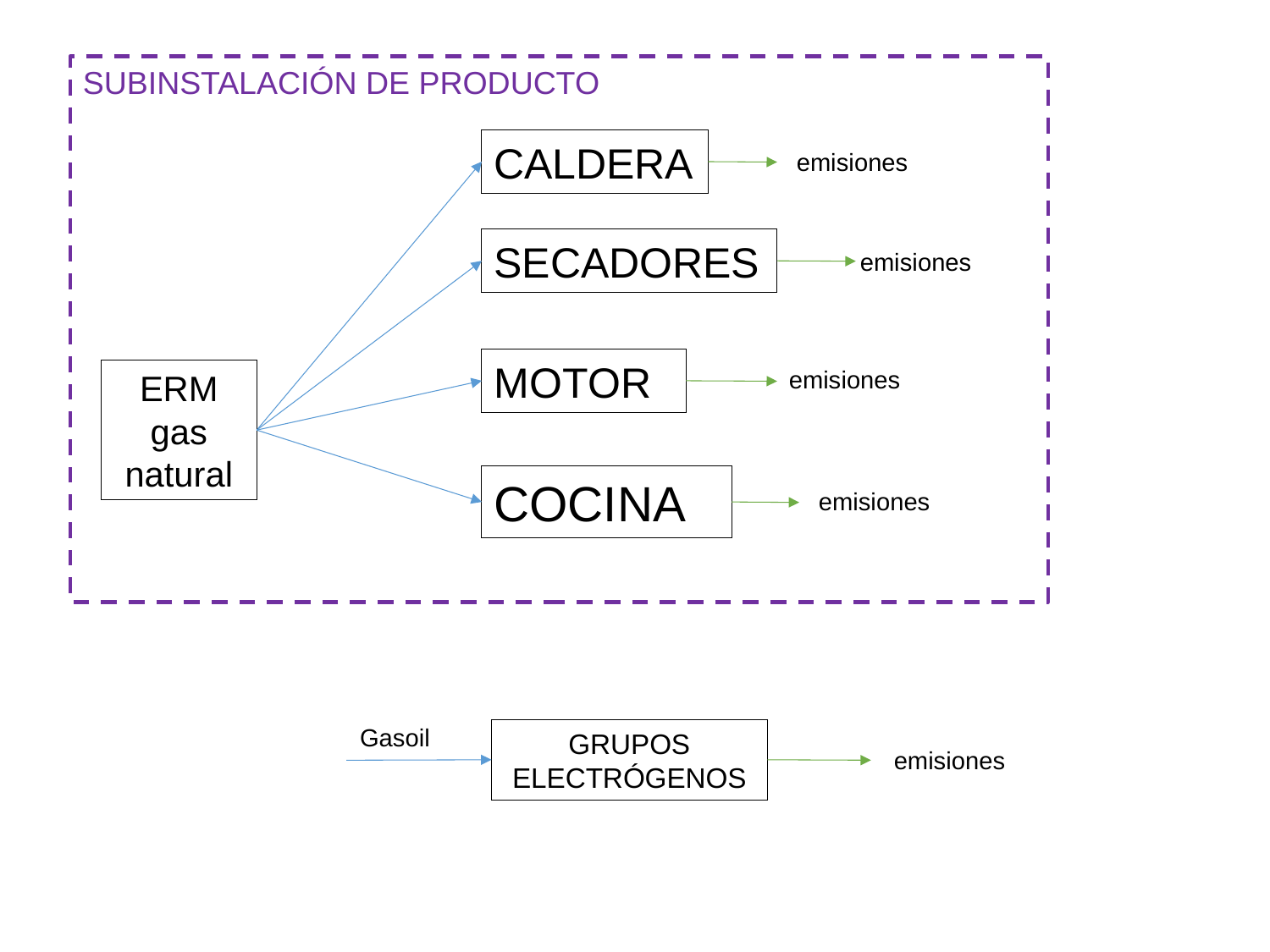

SUBINSTALACIÓN DE PRODUCTO

CALDERA
emisiones
SECADORES
emisiones
MOTOR
emisiones
ERM gas natural
COCINA
emisiones
Gasoil
GRUPOS ELECTRÓGENOS
emisiones